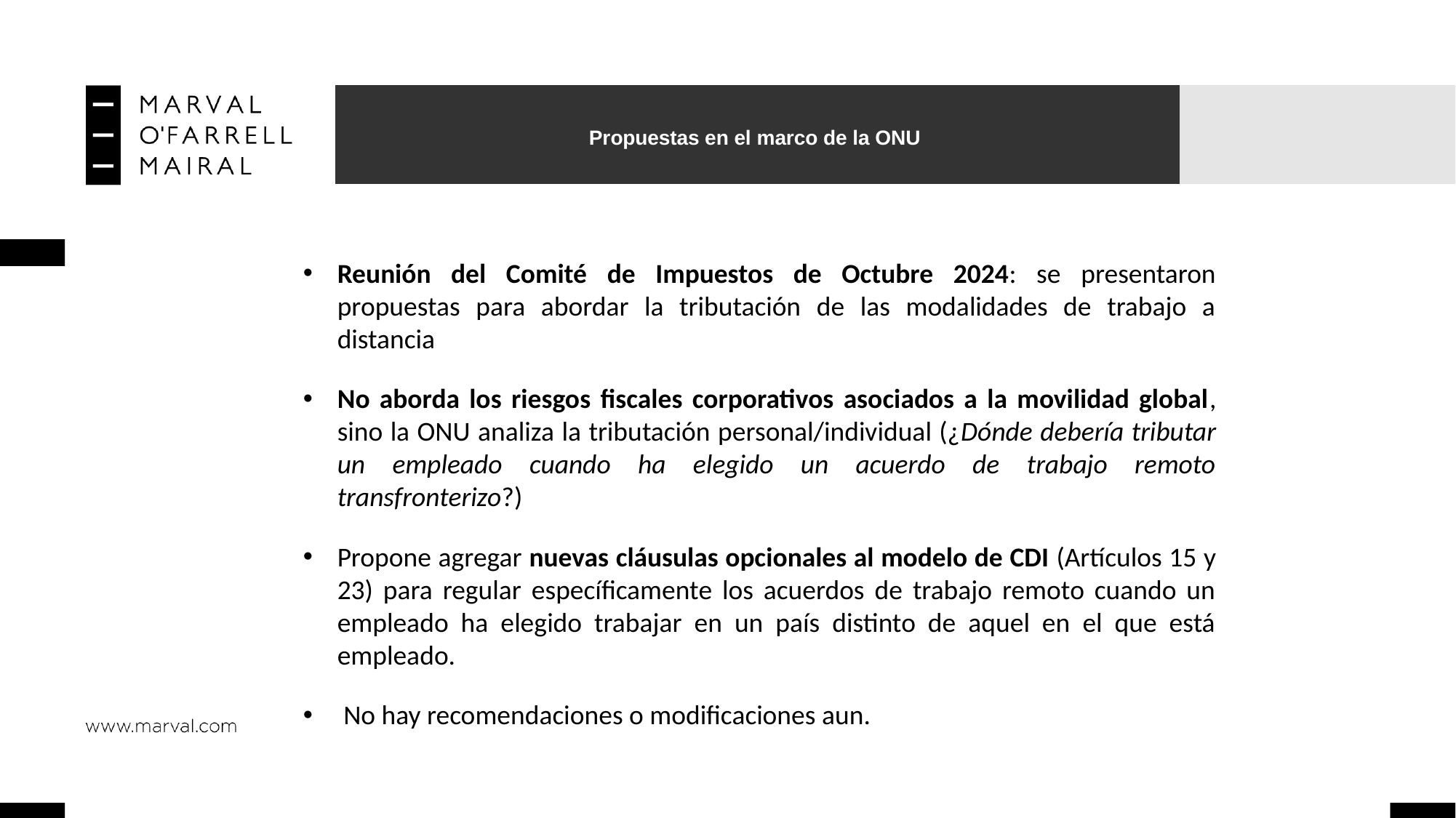

# Propuestas en el marco de la ONU
Reunión del Comité de Impuestos de Octubre 2024: se presentaron propuestas para abordar la tributación de las modalidades de trabajo a distancia
No aborda los riesgos fiscales corporativos asociados a la movilidad global, sino la ONU analiza la tributación personal/individual (¿Dónde debería tributar un empleado cuando ha elegido un acuerdo de trabajo remoto transfronterizo?)
Propone agregar nuevas cláusulas opcionales al modelo de CDI (Artículos 15 y 23) para regular específicamente los acuerdos de trabajo remoto cuando un empleado ha elegido trabajar en un país distinto de aquel en el que está empleado.
 No hay recomendaciones o modificaciones aun.